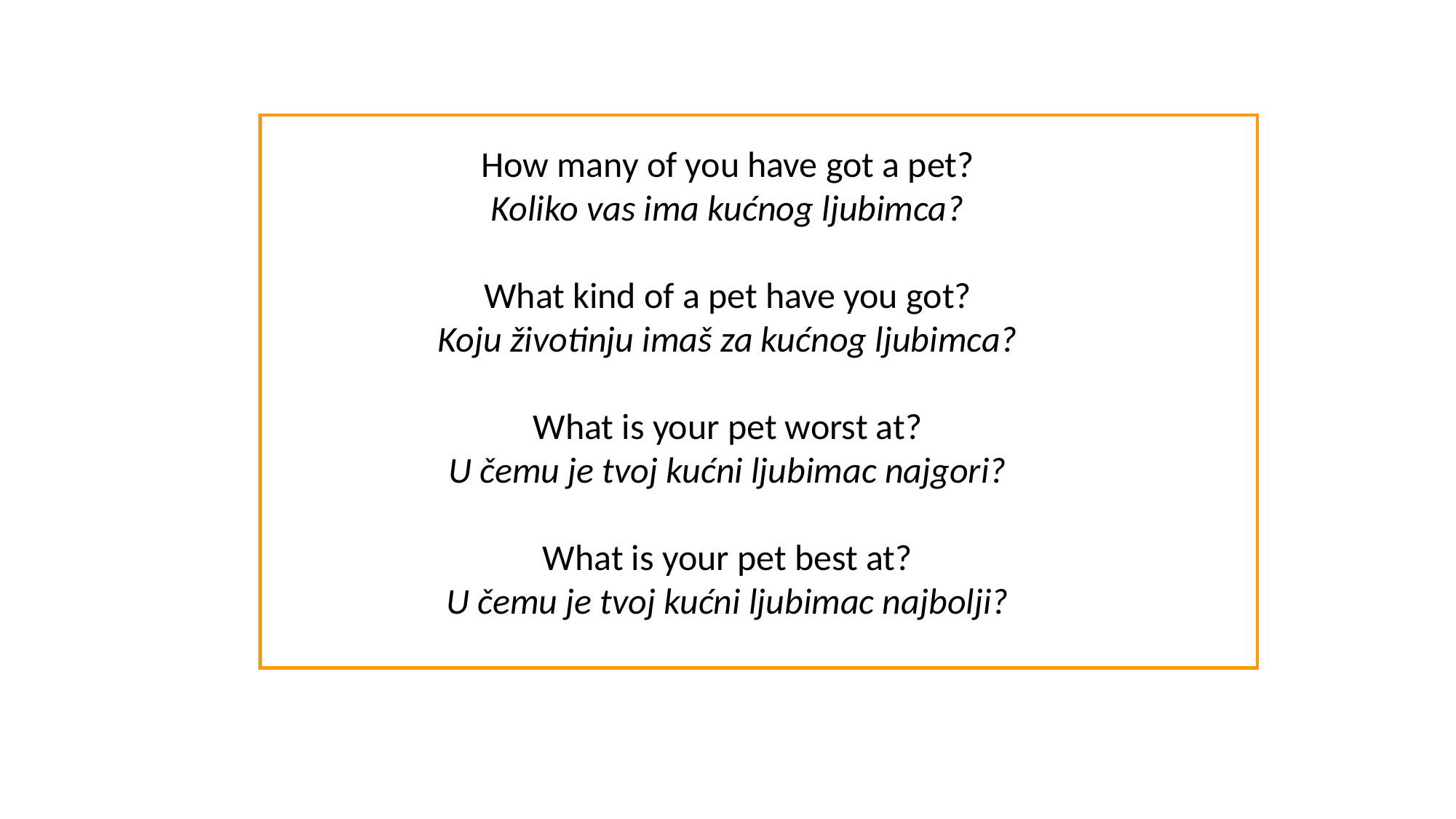

How many of you have got a pet?
Koliko vas ima kućnog ljubimca?

What kind of a pet have you got?
Koju životinju imaš za kućnog ljubimca?

What is your pet worst at?
U čemu je tvoj kućni ljubimac najgori?

What is your pet best at?
U čemu je tvoj kućni ljubimac najbolji?